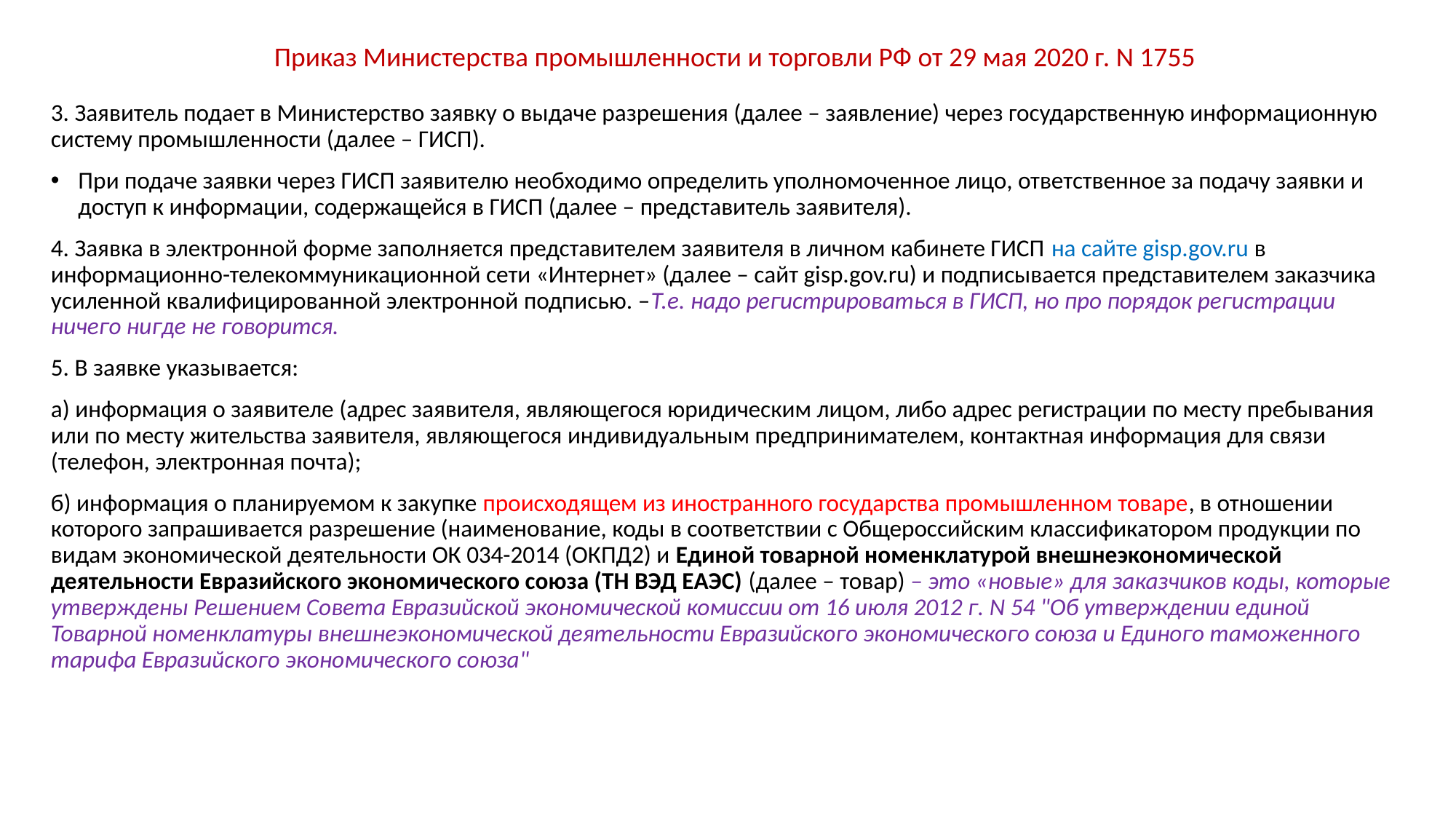

# Приказ Министерства промышленности и торговли РФ от 29 мая 2020 г. N 1755
3. Заявитель подает в Министерство заявку о выдаче разрешения (далее – заявление) через государственную информационную систему промышленности (далее – ГИСП).
При подаче заявки через ГИСП заявителю необходимо определить уполномоченное лицо, ответственное за подачу заявки и доступ к информации, содержащейся в ГИСП (далее – представитель заявителя).
4. Заявка в электронной форме заполняется представителем заявителя в личном кабинете ГИСП на сайте gisp.gov.ru в информационно-телекоммуникационной сети «Интернет» (далее – сайт gisp.gov.ru) и подписывается представителем заказчика усиленной квалифицированной электронной подписью. –Т.е. надо регистрироваться в ГИСП, но про порядок регистрации ничего нигде не говорится.
5. В заявке указывается:
а) информация о заявителе (адрес заявителя, являющегося юридическим лицом, либо адрес регистрации по месту пребывания или по месту жительства заявителя, являющегося индивидуальным предпринимателем, контактная информация для связи (телефон, электронная почта);
б) информация о планируемом к закупке происходящем из иностранного государства промышленном товаре, в отношении которого запрашивается разрешение (наименование, коды в соответствии с Общероссийским классификатором продукции по видам экономической деятельности ОК 034-2014 (ОКПД2) и Единой товарной номенклатурой внешнеэкономической деятельности Евразийского экономического союза (ТН ВЭД ЕАЭС) (далее – товар) – это «новые» для заказчиков коды, которые утверждены Решением Совета Евразийской экономической комиссии от 16 июля 2012 г. N 54 "Об утверждении единой Товарной номенклатуры внешнеэкономической деятельности Евразийского экономического союза и Единого таможенного тарифа Евразийского экономического союза"